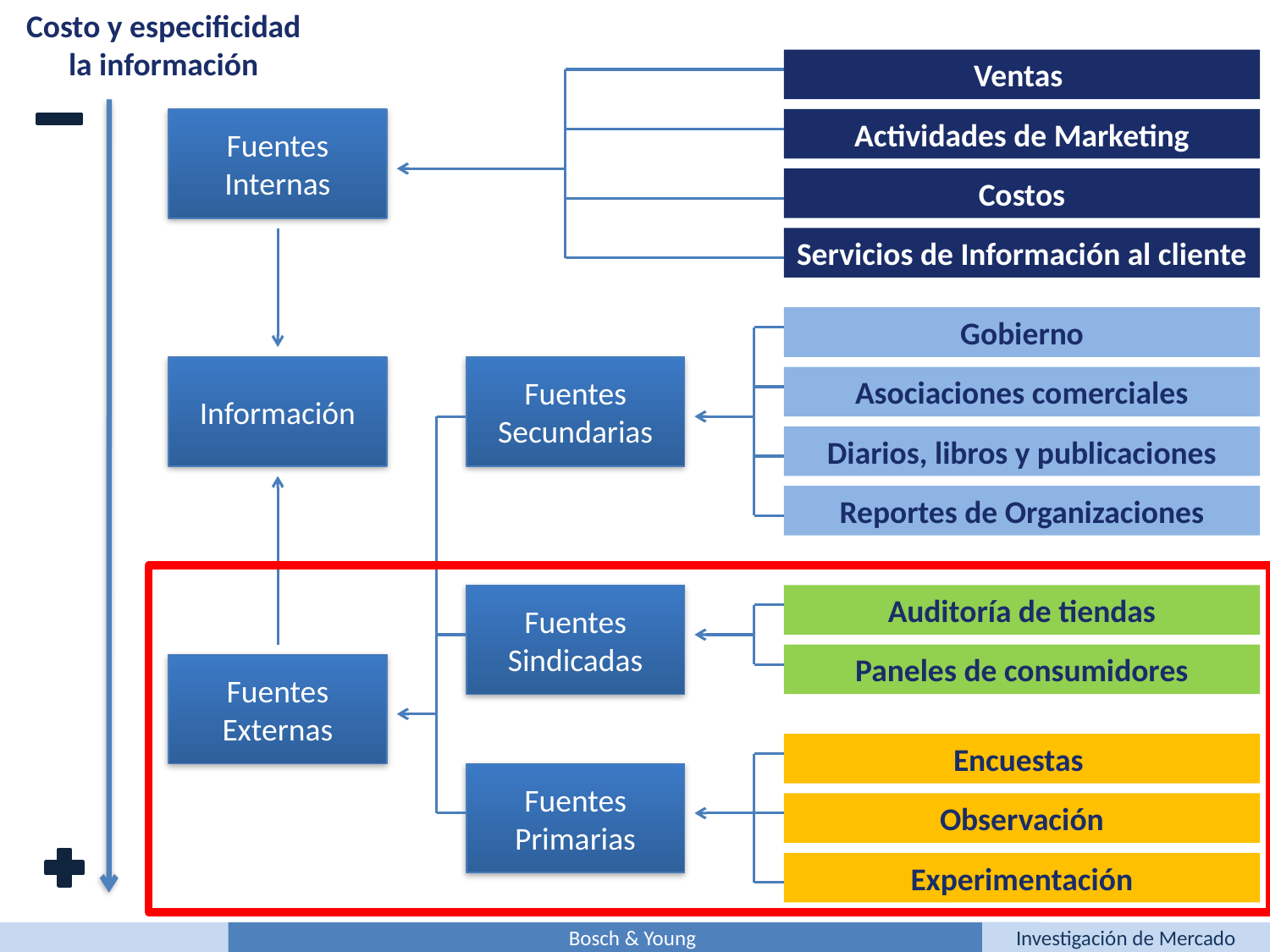

Costo y especificidad la información
Ventas

Fuentes Internas
Actividades de Marketing
Costos
Servicios de Información al cliente
Gobierno
Información
Fuentes Secundarias
Asociaciones comerciales
Diarios, libros y publicaciones
Reportes de Organizaciones

Fuentes Sindicadas
Auditoría de tiendas
Paneles de consumidores
Fuentes Externas
Encuestas
Fuentes Primarias
Observación

Experimentación

Bosch & Young
Investigación de Mercado